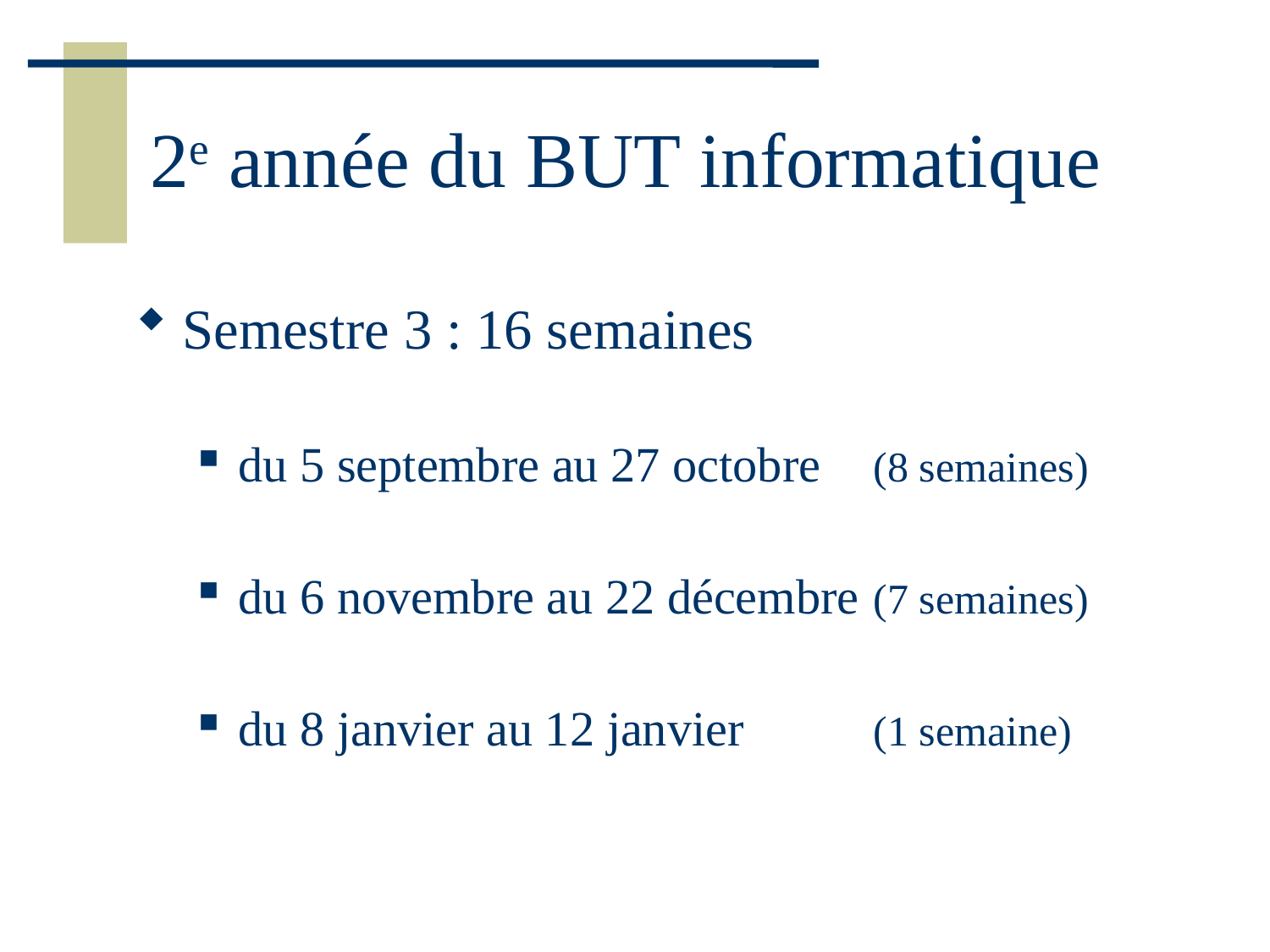

# 2e année du BUT informatique
Semestre 3 : 16 semaines

du 5 septembre au 27 octobre	(8 semaines)

du 6 novembre au 22 décembre	(7 semaines)

du 8 janvier au 12 janvier		(1 semaine)